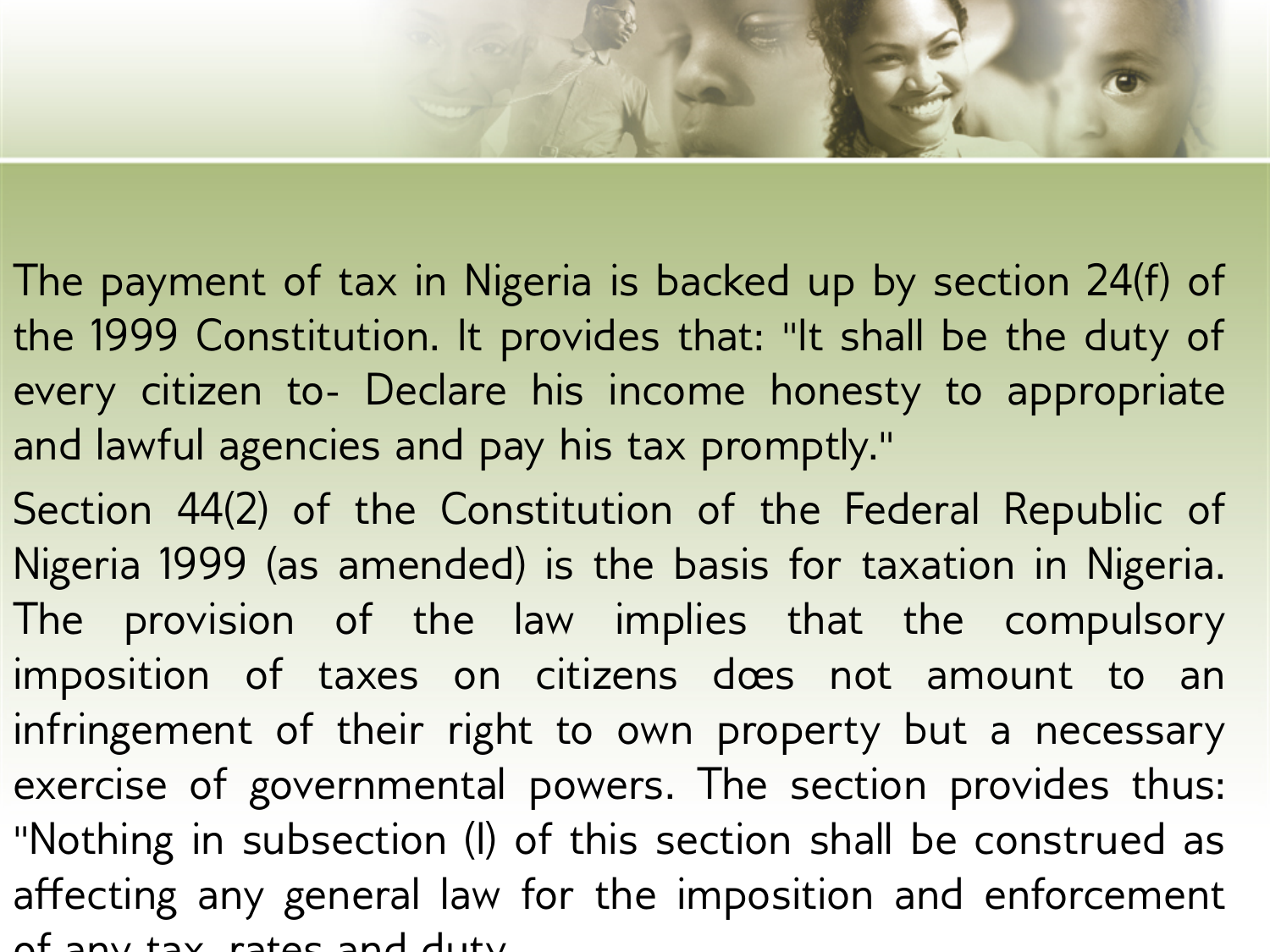

The payment of tax in Nigeria is backed up by section 24(f) of the 1999 Constitution. It provides that: "It shall be the duty of every citizen to- Declare his income honesty to appropriate and lawful agencies and pay his tax promptly."
Section 44(2) of the Constitution of the Federal Republic of Nigeria 1999 (as amended) is the basis for taxation in Nigeria. The provision of the law implies that the compulsory imposition of taxes on citizens does not amount to an infringement of their right to own property but a necessary exercise of governmental powers. The section provides thus: "Nothing in subsection (I) of this section shall be construed as affecting any general law for the imposition and enforcement of any tax, rates and duty.